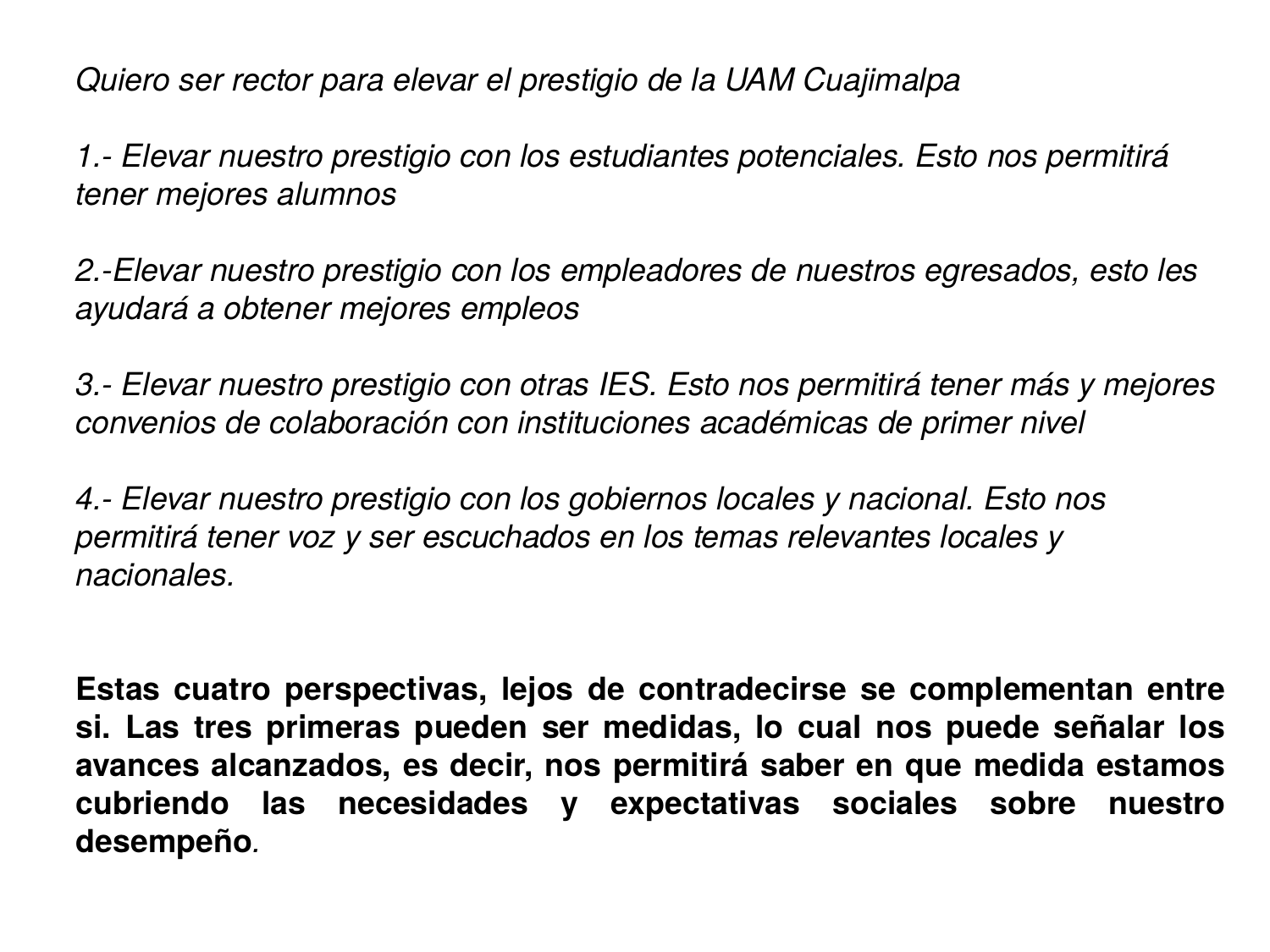

Quiero ser rector para elevar el prestigio de la UAM Cuajimalpa

1.- Elevar nuestro prestigio con los estudiantes potenciales. Esto nos permitirá tener mejores alumnos

2.-Elevar nuestro prestigio con los empleadores de nuestros egresados, esto les ayudará a obtener mejores empleos

3.- Elevar nuestro prestigio con otras IES. Esto nos permitirá tener más y mejores convenios de colaboración con instituciones académicas de primer nivel

4.- Elevar nuestro prestigio con los gobiernos locales y nacional. Esto nos permitirá tener voz y ser escuchados en los temas relevantes locales y nacionales.

Estas cuatro perspectivas, lejos de contradecirse se complementan entre si. Las tres primeras pueden ser medidas, lo cual nos puede señalar los avances alcanzados, es decir, nos permitirá saber en que medida estamos cubriendo las necesidades y expectativas sociales sobre nuestro desempeño.